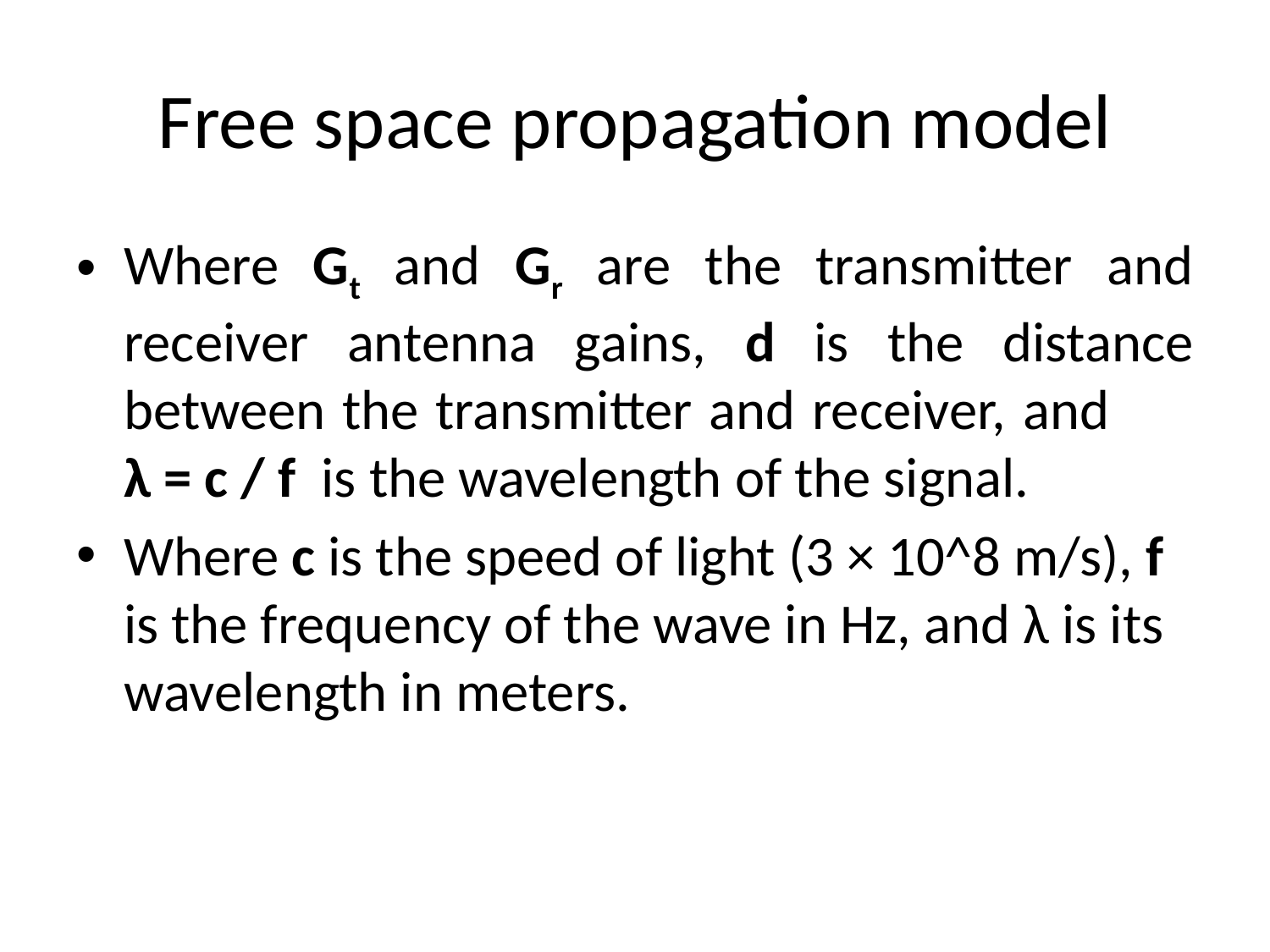

# Free space propagation model
Where Gt and Gr are the transmitter and receiver antenna gains, d is the distance between the transmitter and receiver, and      λ = c / f  is the wavelength of the signal.
Where c is the speed of light (3 × 10^8 m/s), f is the frequency of the wave in Hz, and λ is its wavelength in meters.